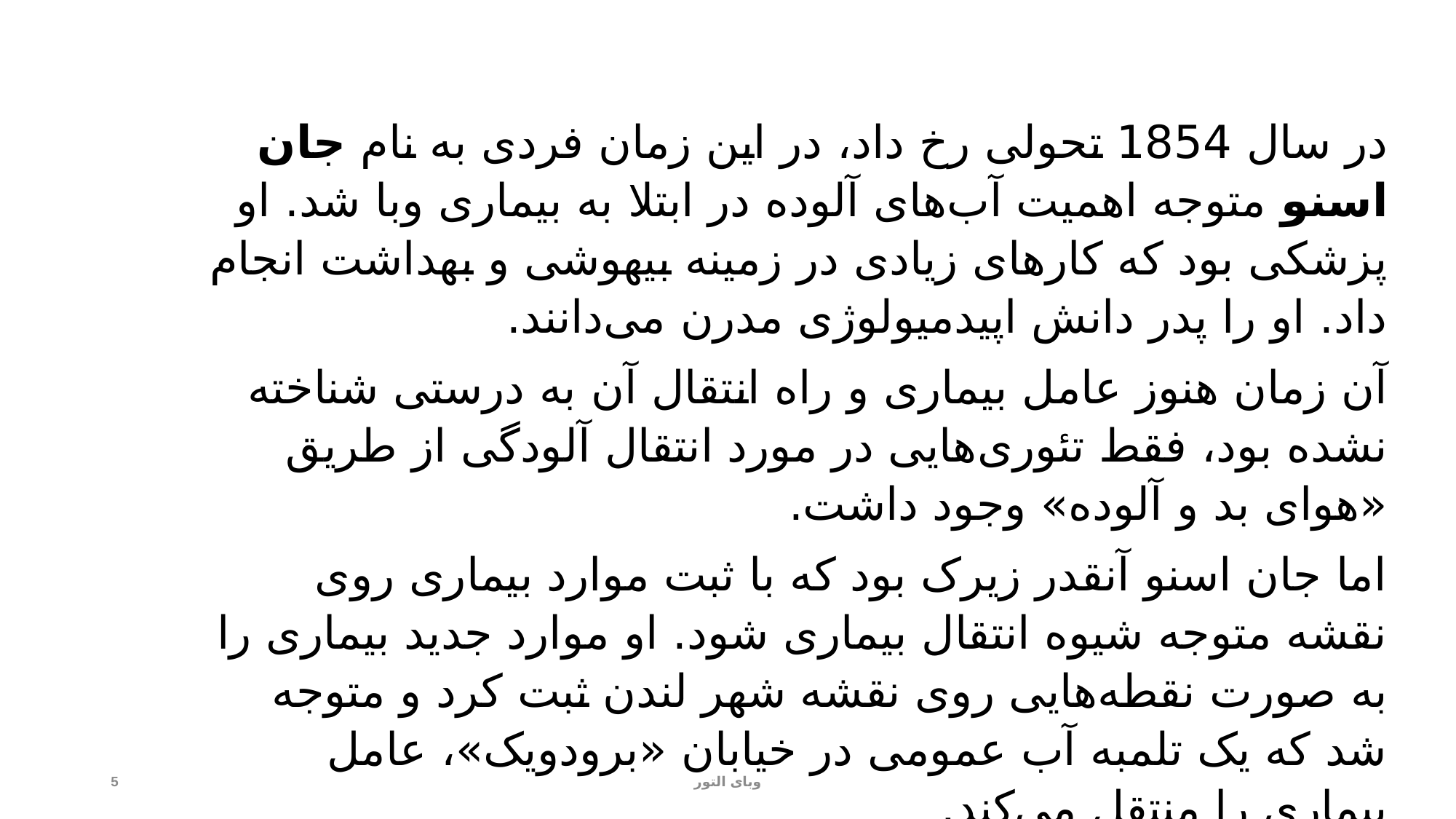

در سال 1854 تحولی رخ داد، در این زمان فردی به نام جان اسنو متوجه اهمیت آب‌های آلوده در ابتلا به بیماری وبا شد. او پزشکی بود که کارهای زیادی در زمینه بیهوشی و بهداشت انجام داد. او را پدر دانش اپیدمیولوژی مدرن می‌دانند.
آن زمان هنوز عامل بیماری و راه انتقال آن به درستی شناخته نشده بود، فقط تئوری‌هایی در مورد انتقال آلودگی از طریق «هوای بد و آلوده» وجود داشت.
اما جان اسنو آنقدر زیرک بود که با ثبت موارد بیماری روی  نقشه متوجه شیوه انتقال بیماری شود. او موارد جدید بیماری را به صورت نقطه‌هایی روی نقشه شهر لندن ثبت کرد و متوجه شد که یک تلمبه آب عمومی در خیابان «برودویک»، عامل بیماری را منتقل می‌کند.
5
وبای التور